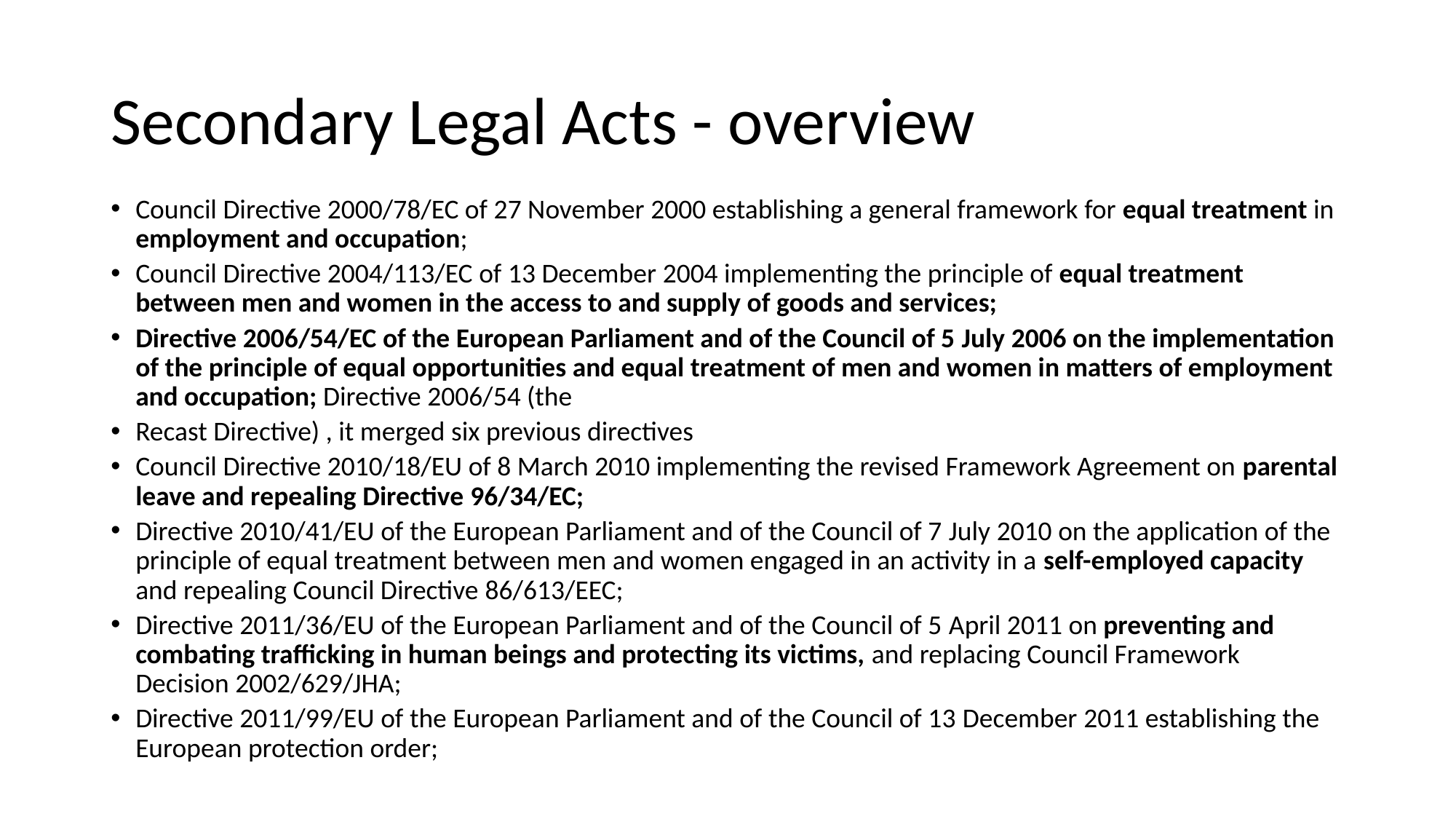

# Secondary Legal Acts - overview
Council Directive 2000/78/EC of 27 November 2000 establishing a general framework for equal treatment in employment and occupation;
Council Directive 2004/113/EC of 13 December 2004 implementing the principle of equal treatment between men and women in the access to and supply of goods and services;
Directive 2006/54/EC of the European Parliament and of the Council of 5 July 2006 on the implementation of the principle of equal opportunities and equal treatment of men and women in matters of employment and occupation; Directive 2006/54 (the
Recast Directive) , it merged six previous directives
Council Directive 2010/18/EU of 8 March 2010 implementing the revised Framework Agreement on parental leave and repealing Directive 96/34/EC;
Directive 2010/41/EU of the European Parliament and of the Council of 7 July 2010 on the application of the principle of equal treatment between men and women engaged in an activity in a self-employed capacity and repealing Council Directive 86/613/EEC;
Directive 2011/36/EU of the European Parliament and of the Council of 5 April 2011 on preventing and combating trafficking in human beings and protecting its victims, and replacing Council Framework Decision 2002/629/JHA;
Directive 2011/99/EU of the European Parliament and of the Council of 13 December 2011 establishing the European protection order;